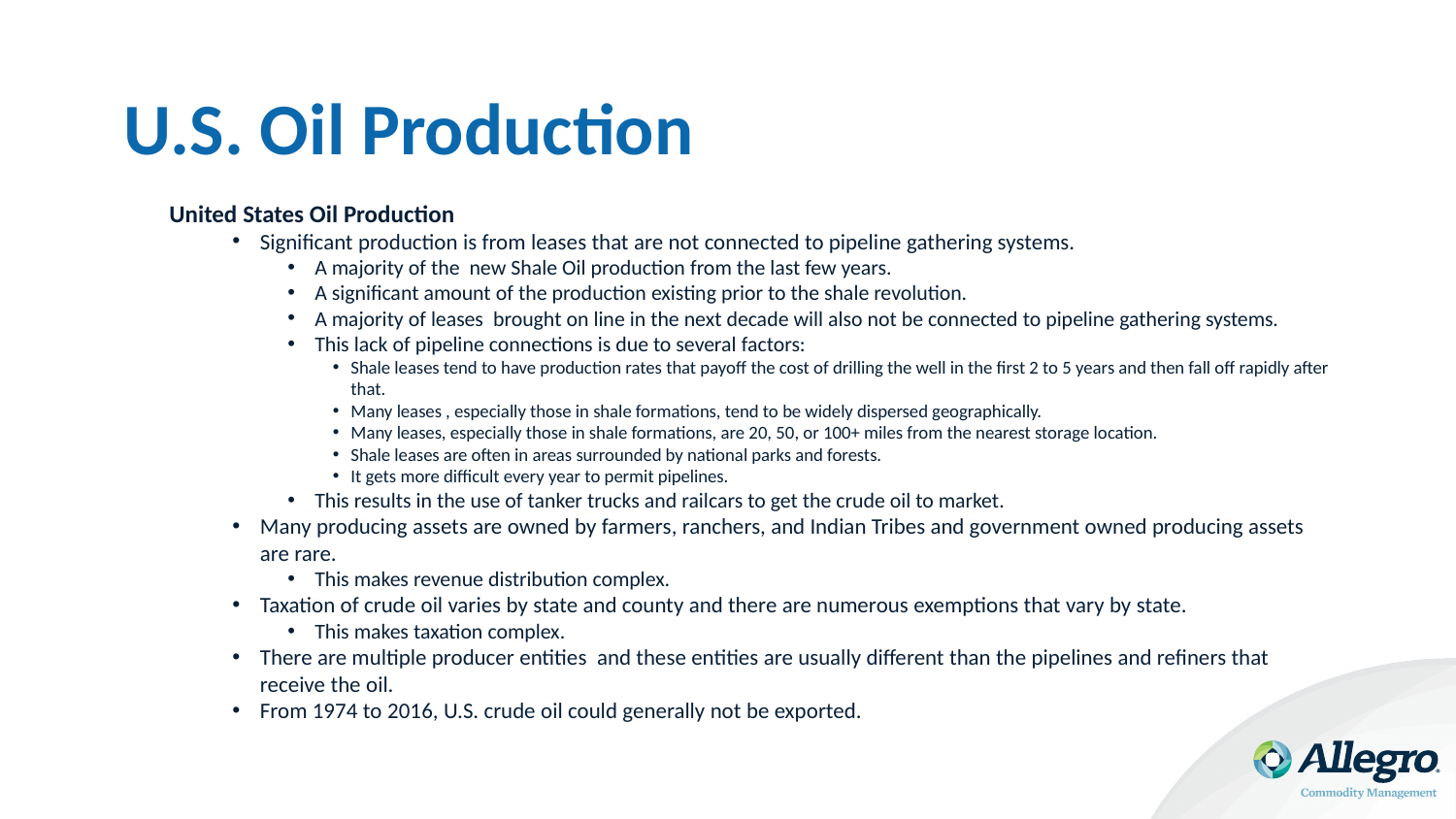

# U.S. Oil Production
United States Oil Production
Significant production is from leases that are not connected to pipeline gathering systems.
A majority of the  new Shale Oil production from the last few years.
A significant amount of the production existing prior to the shale revolution.
A majority of leases  brought on line in the next decade will also not be connected to pipeline gathering systems.
This lack of pipeline connections is due to several factors:
Shale leases tend to have production rates that payoff the cost of drilling the well in the first 2 to 5 years and then fall off rapidly after that.
Many leases , especially those in shale formations, tend to be widely dispersed geographically.
Many leases, especially those in shale formations, are 20, 50, or 100+ miles from the nearest storage location.
Shale leases are often in areas surrounded by national parks and forests.
It gets more difficult every year to permit pipelines.
This results in the use of tanker trucks and railcars to get the crude oil to market.
Many producing assets are owned by farmers, ranchers, and Indian Tribes and government owned producing assets are rare.
This makes revenue distribution complex.
Taxation of crude oil varies by state and county and there are numerous exemptions that vary by state.
This makes taxation complex.
There are multiple producer entities  and these entities are usually different than the pipelines and refiners that receive the oil.
From 1974 to 2016, U.S. crude oil could generally not be exported.